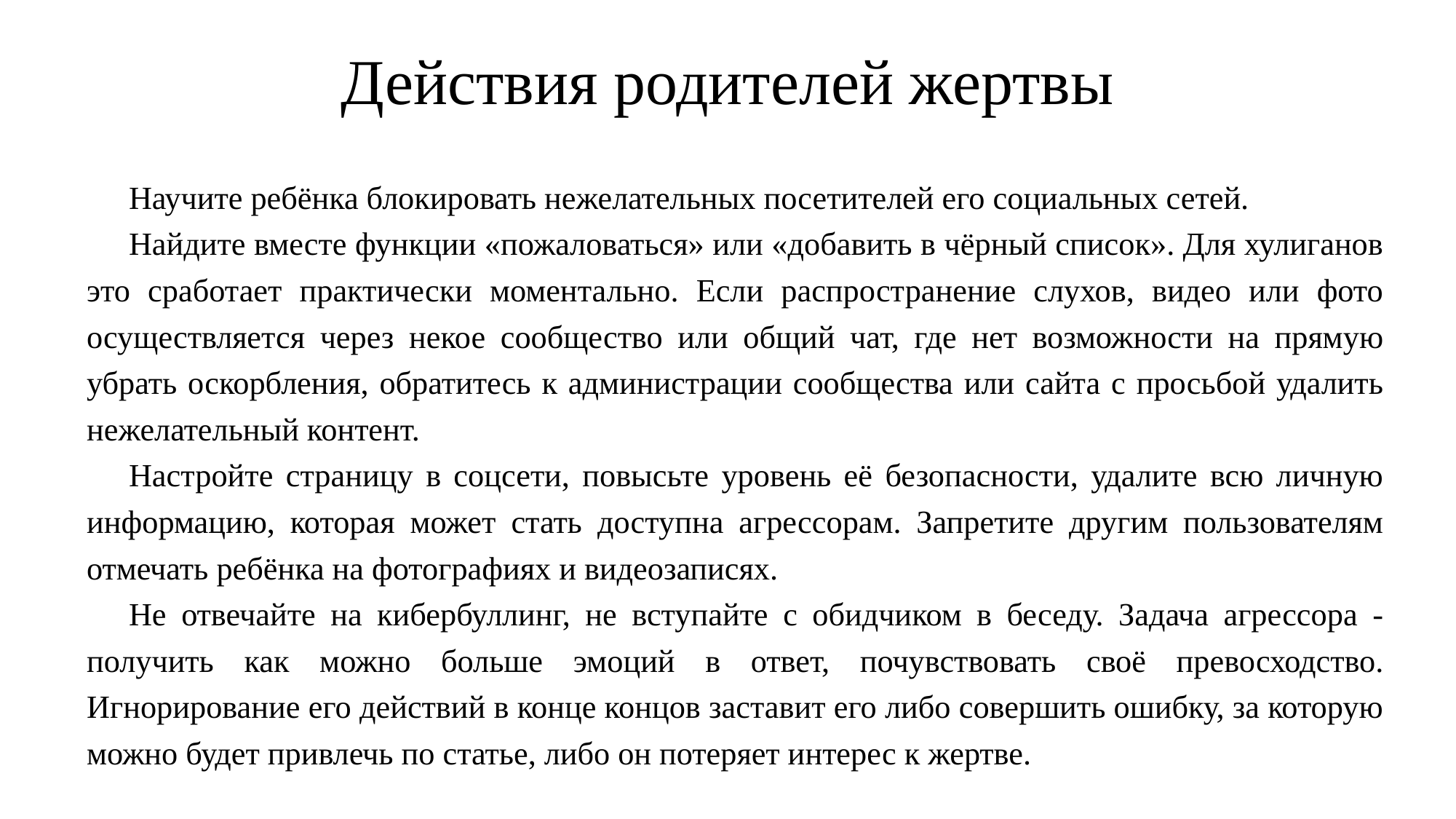

# Действия родителей жертвы
Научите ребёнка блокировать нежелательных посетителей его социальных сетей.
Найдите вместе функции «пожаловаться» или «добавить в чёрный список». Для хулиганов это сработает практически моментально. Если распространение слухов, видео или фото осуществляется через некое сообщество или общий чат, где нет возможности на прямую убрать оскорбления, обратитесь к администрации сообщества или сайта с просьбой удалить нежелательный контент.
Настройте страницу в соцсети, повысьте уровень её безопасности, удалите всю личную информацию, которая может стать доступна агрессорам. Запретите другим пользователям отмечать ребёнка на фотографиях и видеозаписях.
Не отвечайте на кибербуллинг, не вступайте с обидчиком в беседу. Задача агрессора - получить как можно больше эмоций в ответ, почувствовать своё превосходство. Игнорирование его действий в конце концов заставит его либо совершить ошибку, за которую можно будет привлечь по статье, либо он потеряет интерес к жертве.